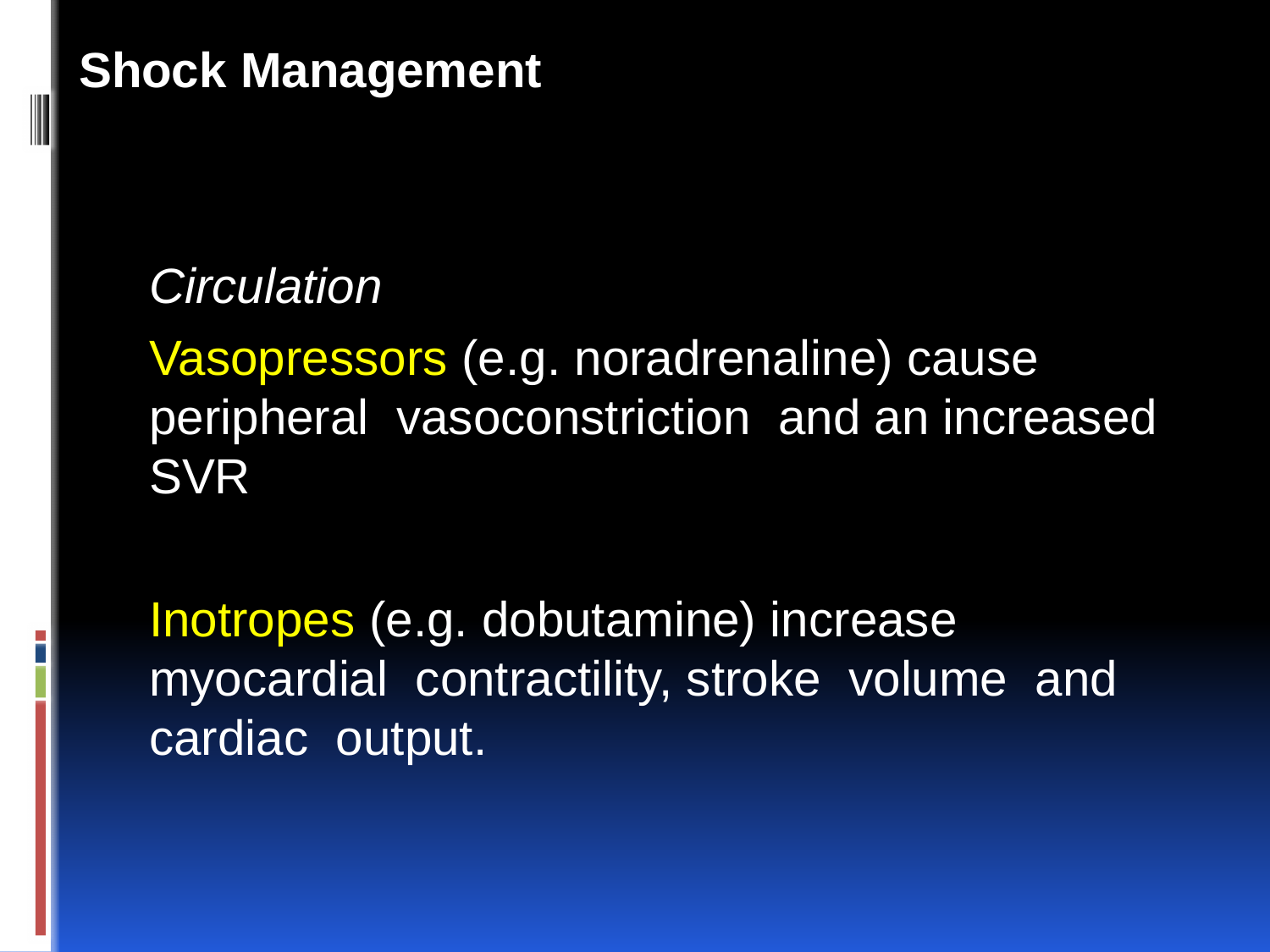

Shock Management
Circulation
Vasopressors (e.g. noradrenaline) cause peripheral  vasoconstriction  and an increased  SVR

Inotropes (e.g. dobutamine) increase myocardial  contractility, stroke  volume  and cardiac  output.